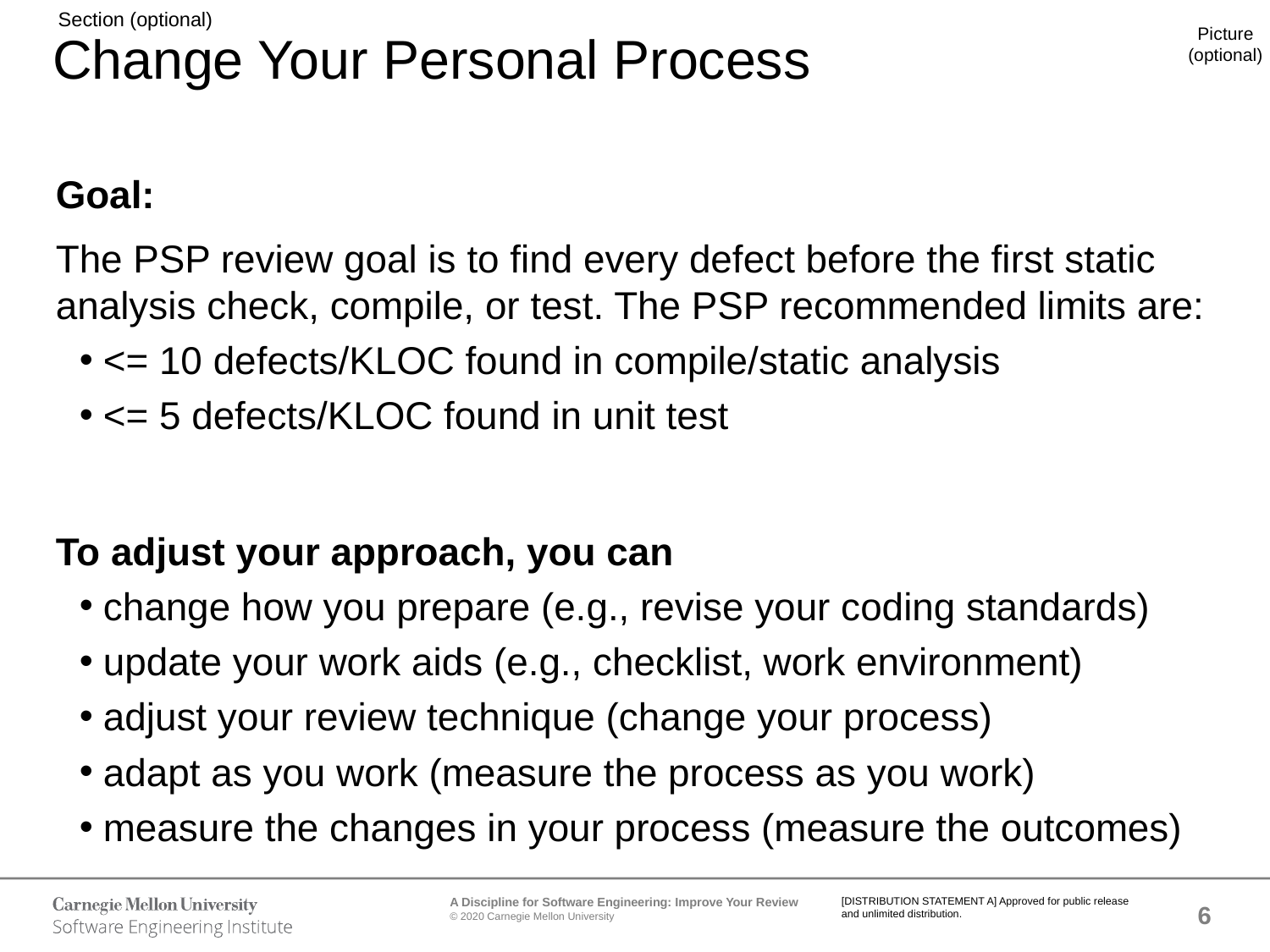

# Change Your Personal Process
Goal:
The PSP review goal is to find every defect before the first static analysis check, compile, or test. The PSP recommended limits are:
<= 10 defects/KLOC found in compile/static analysis
<= 5 defects/KLOC found in unit test

To adjust your approach, you can
change how you prepare (e.g., revise your coding standards)
update your work aids (e.g., checklist, work environment)
adjust your review technique (change your process)
adapt as you work (measure the process as you work)
measure the changes in your process (measure the outcomes)